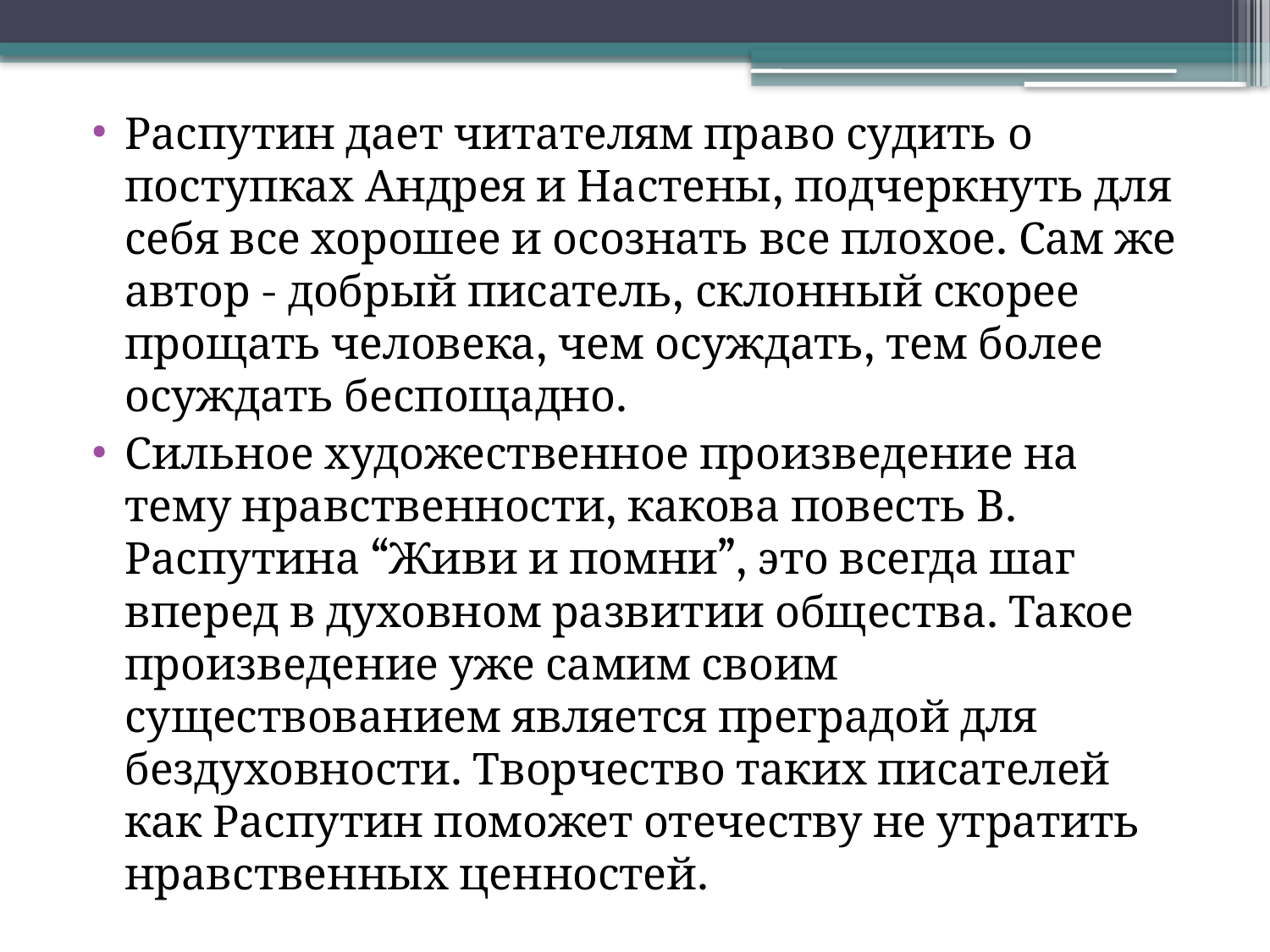

Распутин дает читателям право судить о поступках Андрея и Настены, подчеркнуть для себя все хорошее и осознать все плохое. Сам же автор - добрый писатель, склонный скорее прощать человека, чем осуждать, тем более осуждать беспощадно.
Сильное художественное произведение на тему нравственности, какова повесть В. Распутина “Живи и помни”, это всегда шаг вперед в духовном развитии общества. Такое произведение уже самим своим существованием является преградой для бездуховности. Творчество таких писателей как Распутин поможет отечеству не утратить нравственных ценностей.